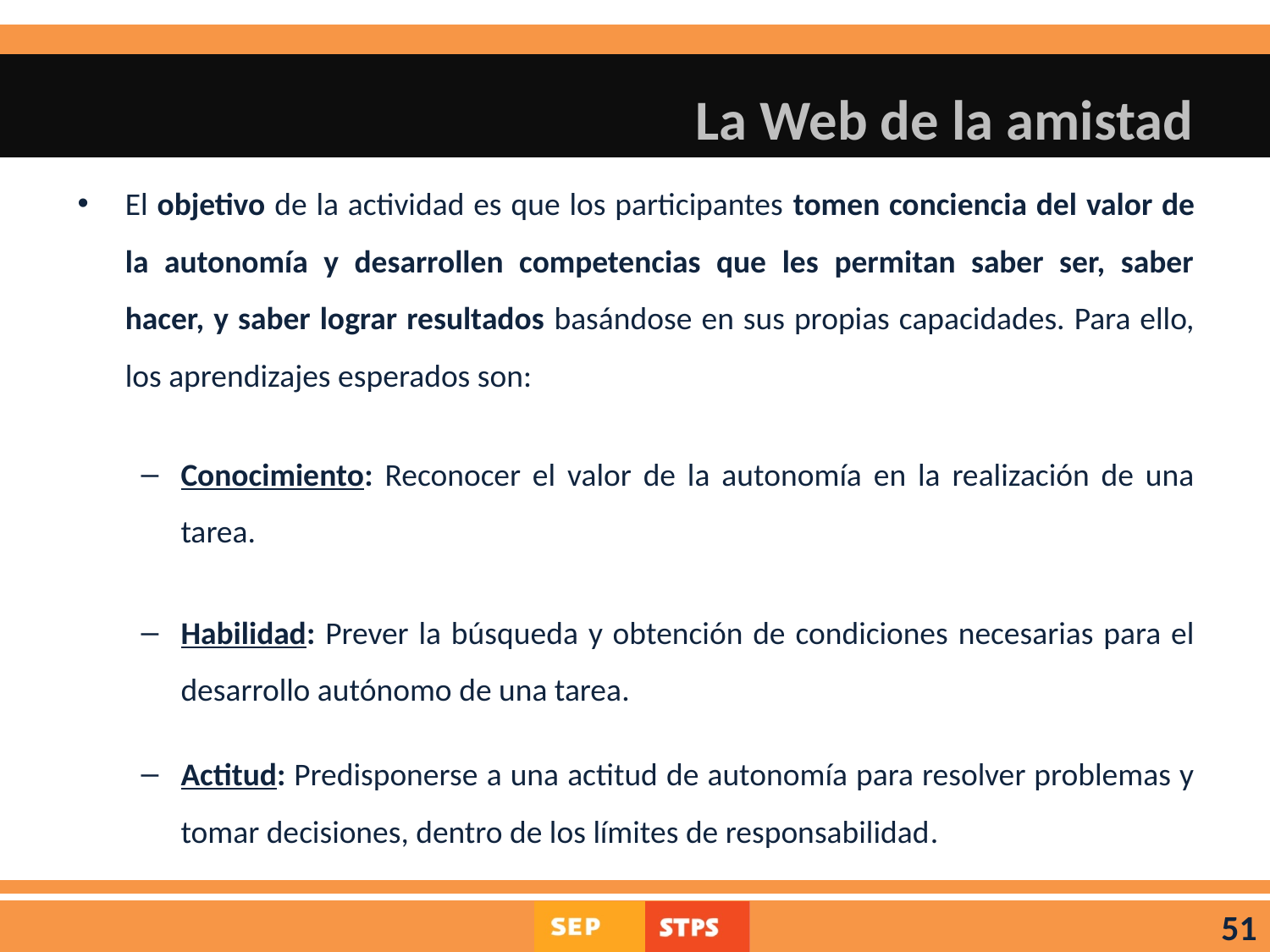

# La Web de la amistad
El objetivo de la actividad es que los participantes tomen conciencia del valor de la autonomía y desarrollen competencias que les permitan saber ser, saber hacer, y saber lograr resultados basándose en sus propias capacidades. Para ello, los aprendizajes esperados son:

Conocimiento: Reconocer el valor de la autonomía en la realización de una tarea.

Habilidad: Prever la búsqueda y obtención de condiciones necesarias para el desarrollo autónomo de una tarea.

Actitud: Predisponerse a una actitud de autonomía para resolver problemas y tomar decisiones, dentro de los límites de responsabilidad.

51